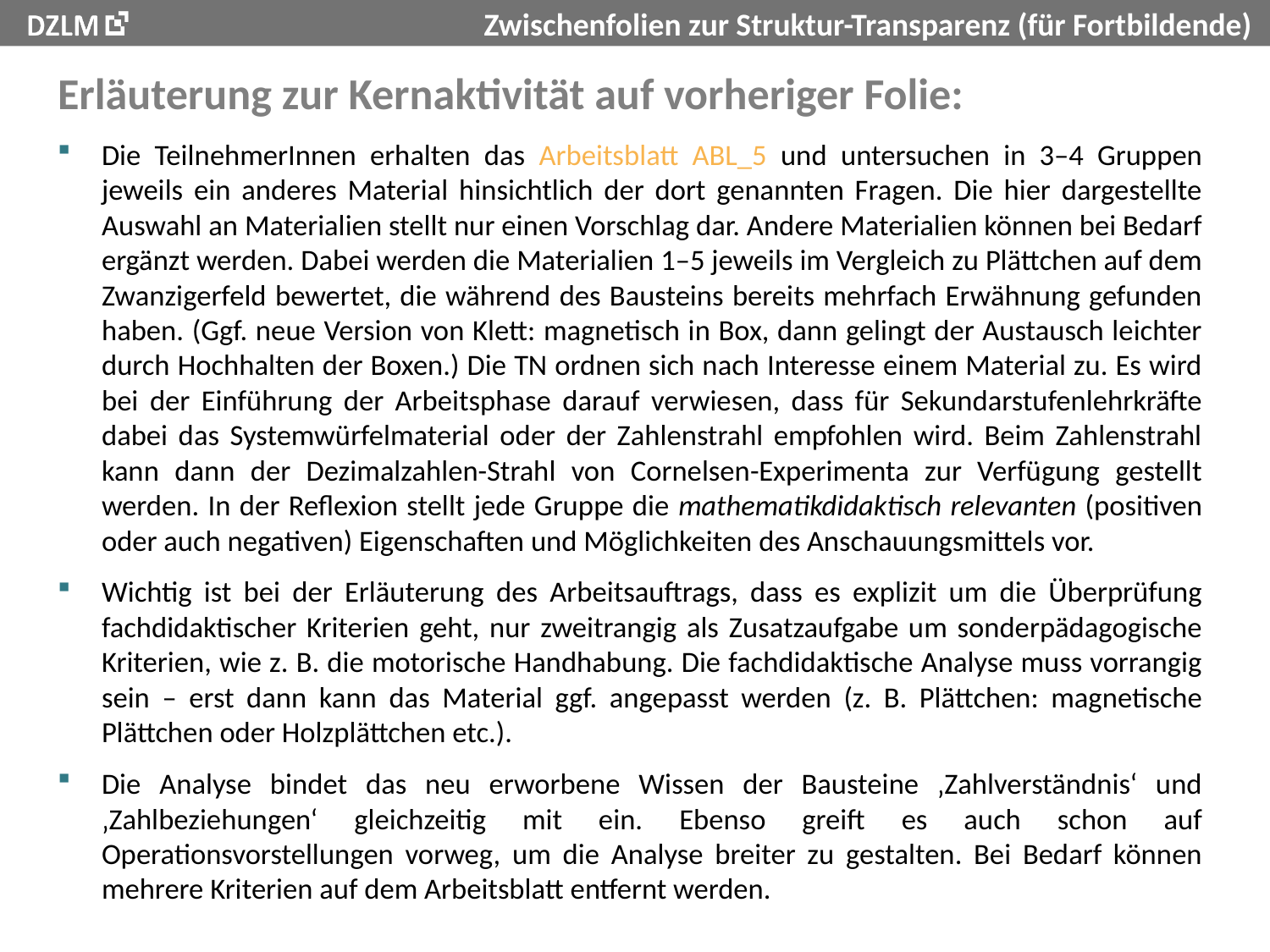

# Erläuterung zur Kernaktivität auf vorheriger Folie:
Die TeilnehmerInnen erhalten das Arbeitsblatt ABL_5 und untersuchen in 3–4 Gruppen jeweils ein anderes Material hinsichtlich der dort genannten Fragen. Die hier dargestellte Auswahl an Materialien stellt nur einen Vorschlag dar. Andere Materialien können bei Bedarf ergänzt werden. Dabei werden die Materialien 1–5 jeweils im Vergleich zu Plättchen auf dem Zwanzigerfeld bewertet, die während des Bausteins bereits mehrfach Erwähnung gefunden haben. (Ggf. neue Version von Klett: magnetisch in Box, dann gelingt der Austausch leichter durch Hochhalten der Boxen.) Die TN ordnen sich nach Interesse einem Material zu. Es wird bei der Einführung der Arbeitsphase darauf verwiesen, dass für Sekundarstufenlehrkräfte dabei das Systemwürfelmaterial oder der Zahlenstrahl empfohlen wird. Beim Zahlenstrahl kann dann der Dezimalzahlen-Strahl von Cornelsen-Experimenta zur Verfügung gestellt werden. In der Reflexion stellt jede Gruppe die mathematikdidaktisch relevanten (positiven oder auch negativen) Eigenschaften und Möglichkeiten des Anschauungsmittels vor.
Wichtig ist bei der Erläuterung des Arbeitsauftrags, dass es explizit um die Überprüfung fachdidaktischer Kriterien geht, nur zweitrangig als Zusatzaufgabe um sonderpädagogische Kriterien, wie z. B. die motorische Handhabung. Die fachdidaktische Analyse muss vorrangig sein – erst dann kann das Material ggf. angepasst werden (z. B. Plättchen: magnetische Plättchen oder Holzplättchen etc.).
Die Analyse bindet das neu erworbene Wissen der Bausteine ‚Zahlverständnis‘ und ‚Zahlbeziehungen‘ gleichzeitig mit ein. Ebenso greift es auch schon auf Operationsvorstellungen vorweg, um die Analyse breiter zu gestalten. Bei Bedarf können mehrere Kriterien auf dem Arbeitsblatt entfernt werden.